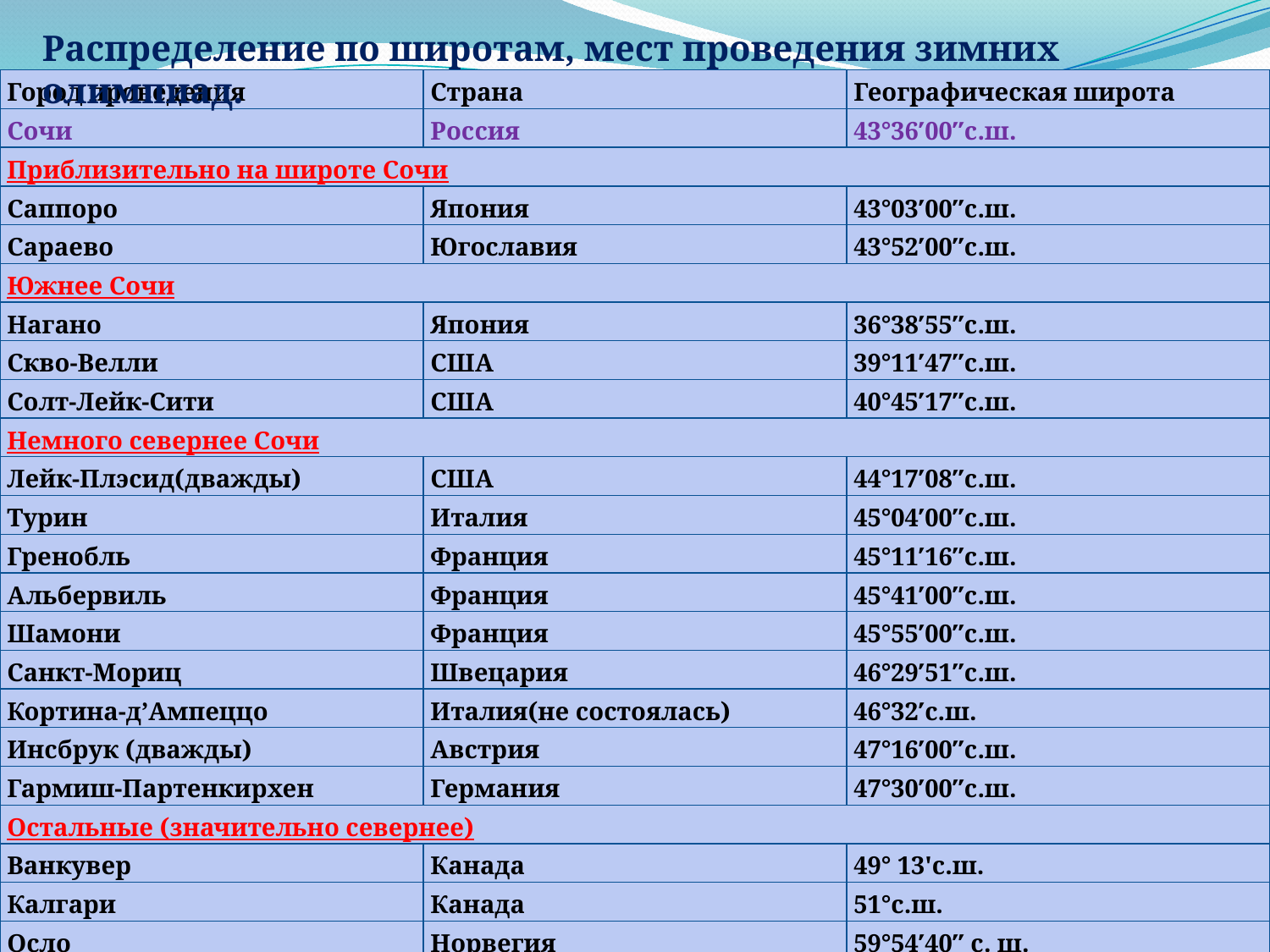

Распределение по широтам, мест проведения зимних олимпиад.

| Город проведения | Страна | Географическая широта |
| --- | --- | --- |
| Сочи | Россия | 43°36′00″с.ш. |
| Приблизительно на широте Сочи |  |  |
| Саппоро | Япония | 43°03′00″с.ш. |
| Сараево | Югославия | 43°52′00″с.ш. |
| Южнее Сочи |  |  |
| Нагано | Япония | 36°38′55″с.ш. |
| Скво-Велли | США | 39°11′47″с.ш. |
| Солт-Лейк-Сити | США | 40°45′17″с.ш. |
| Немного севернее Сочи |  |  |
| Лейк-Плэсид(дважды) | США | 44°17′08″с.ш. |
| Турин | Италия | 45°04′00″с.ш. |
| Гренобль | Франция | 45°11′16″с.ш. |
| Альбервиль | Франция | 45°41′00″с.ш. |
| Шамони | Франция | 45°55′00″с.ш. |
| Санкт-Мориц | Швецария | 46°29′51″с.ш. |
| Кортина-д’Ампеццо | Италия(не состоялась) | 46°32′с.ш. |
| Инсбрук (дважды) | Австрия | 47°16′00″с.ш. |
| Гармиш-Партенкирхен | Германия | 47°30′00″с.ш. |
| Остальные (значительно севернее) |  |  |
| Ванкувер | Канада | 49° 13'с.ш. |
| Калгари | Канада | 51°с.ш. |
| Осло | Норвегия | 59°54′40″ с. ш. |
| Лиллехаммер | Норвегия | 61° 6′ 49″ с.ш. |
| (Один градус широты, как известно из шкалы, это около 111 км.) |  |  |